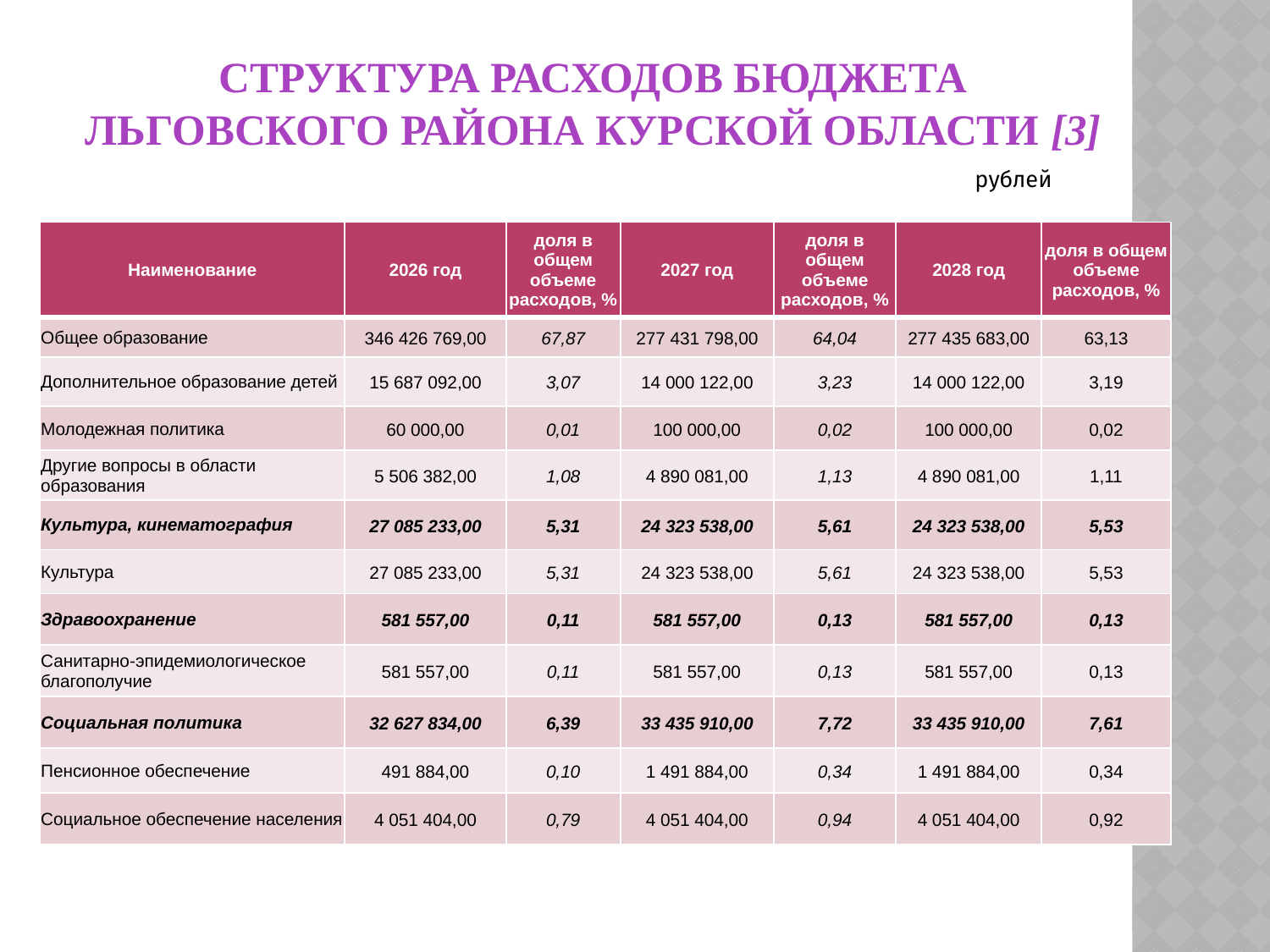

# СТРУКТУРА РАСХОДОВ БЮДЖЕТА ЛЬГОВСКОГО РАЙОНА КУРСКОЙ ОБЛАСТИ [3]
рублей
| Наименование | 2026 год | доля в общем объеме расходов, % | 2027 год | доля в общем объеме расходов, % | 2028 год | доля в общем объеме расходов, % |
| --- | --- | --- | --- | --- | --- | --- |
| Общее образование | 346 426 769,00 | 67,87 | 277 431 798,00 | 64,04 | 277 435 683,00 | 63,13 |
| Дополнительное образование детей | 15 687 092,00 | 3,07 | 14 000 122,00 | 3,23 | 14 000 122,00 | 3,19 |
| Молодежная политика | 60 000,00 | 0,01 | 100 000,00 | 0,02 | 100 000,00 | 0,02 |
| Другие вопросы в области образования | 5 506 382,00 | 1,08 | 4 890 081,00 | 1,13 | 4 890 081,00 | 1,11 |
| Культура, кинематография | 27 085 233,00 | 5,31 | 24 323 538,00 | 5,61 | 24 323 538,00 | 5,53 |
| Культура | 27 085 233,00 | 5,31 | 24 323 538,00 | 5,61 | 24 323 538,00 | 5,53 |
| Здравоохранение | 581 557,00 | 0,11 | 581 557,00 | 0,13 | 581 557,00 | 0,13 |
| Санитарно-эпидемиологическое благополучие | 581 557,00 | 0,11 | 581 557,00 | 0,13 | 581 557,00 | 0,13 |
| Социальная политика | 32 627 834,00 | 6,39 | 33 435 910,00 | 7,72 | 33 435 910,00 | 7,61 |
| Пенсионное обеспечение | 491 884,00 | 0,10 | 1 491 884,00 | 0,34 | 1 491 884,00 | 0,34 |
| Социальное обеспечение населения | 4 051 404,00 | 0,79 | 4 051 404,00 | 0,94 | 4 051 404,00 | 0,92 |